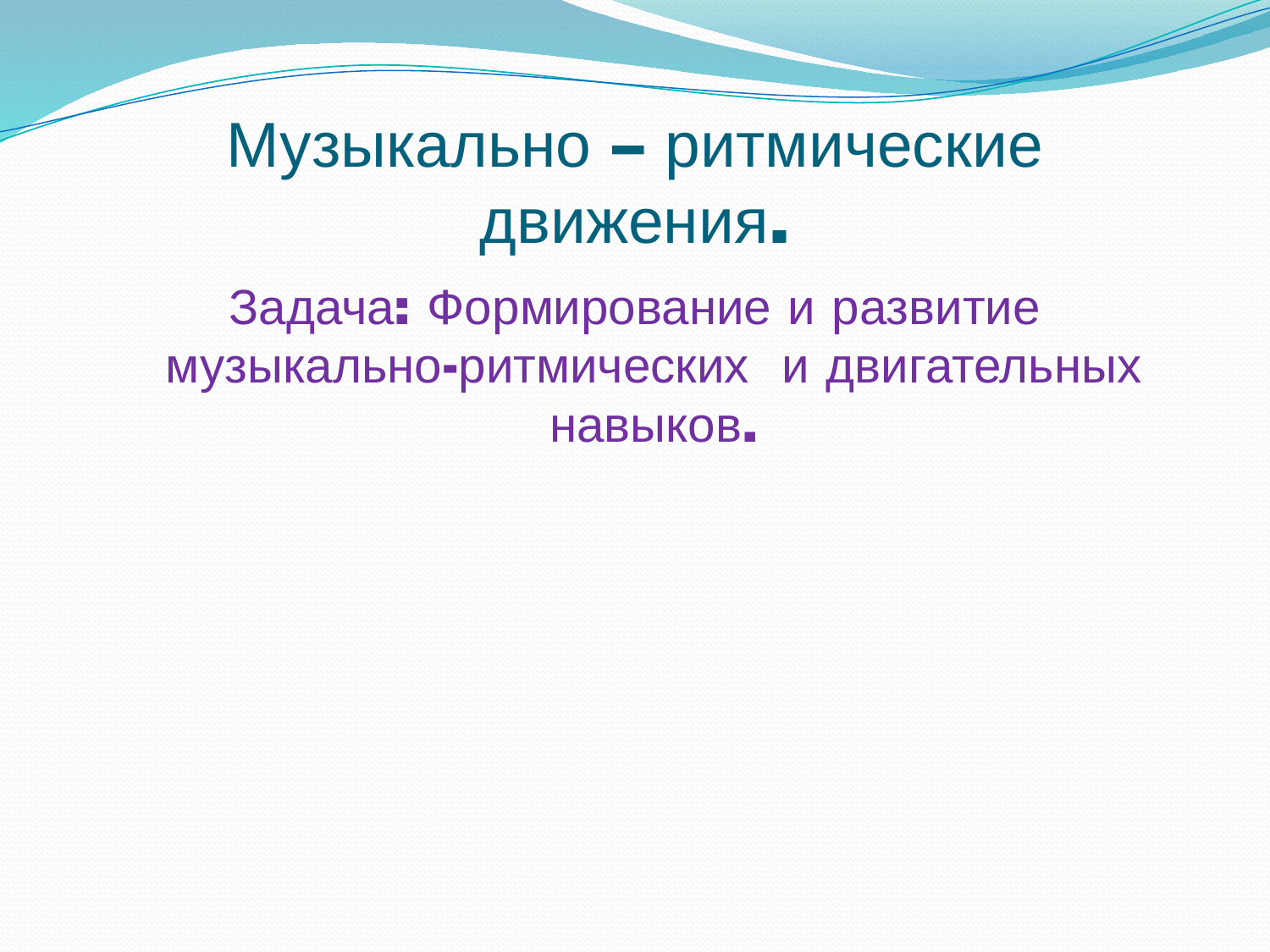

# Музыкально – ритмические движения.
Задача: Формирование и развитие музыкально-ритмических  и двигательных навыков.